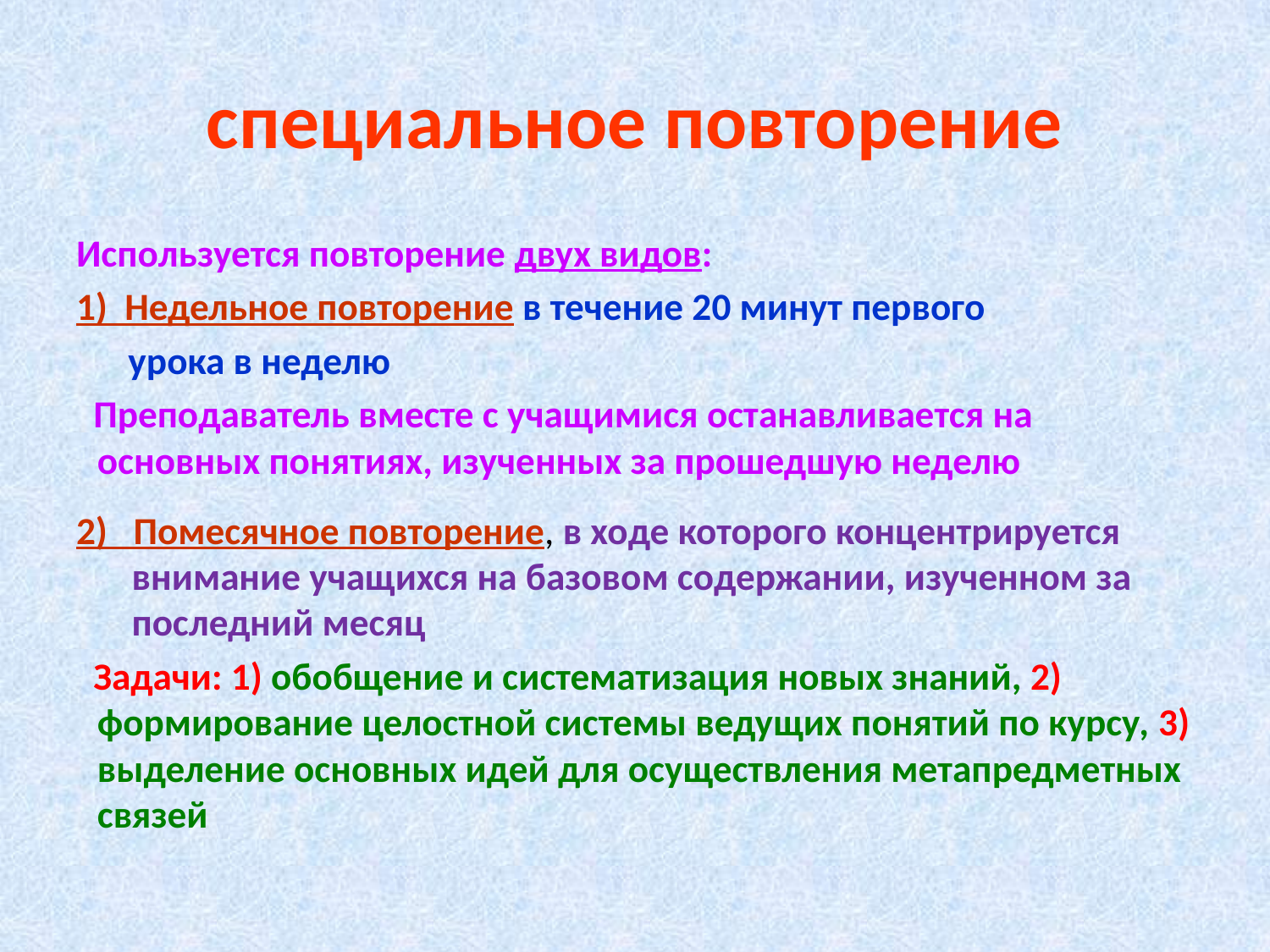

# специальное повторение
Используется повторение двух видов:
1)  Недельное повторение в течение 20 минут первого
      урока в неделю
  Преподаватель вместе с учащимися останавливается на основных понятиях, изученных за прошедшую неделю

2)   Помесячное повторение, в ходе которого концентрируется  внимание учащихся на базовом содержании, изученном за последний месяц
  Задачи: 1) обобщение и систематизация новых знаний, 2) формирование целостной системы ведущих понятий по курсу, 3) выделение основных идей для осуществления метапредметных связей